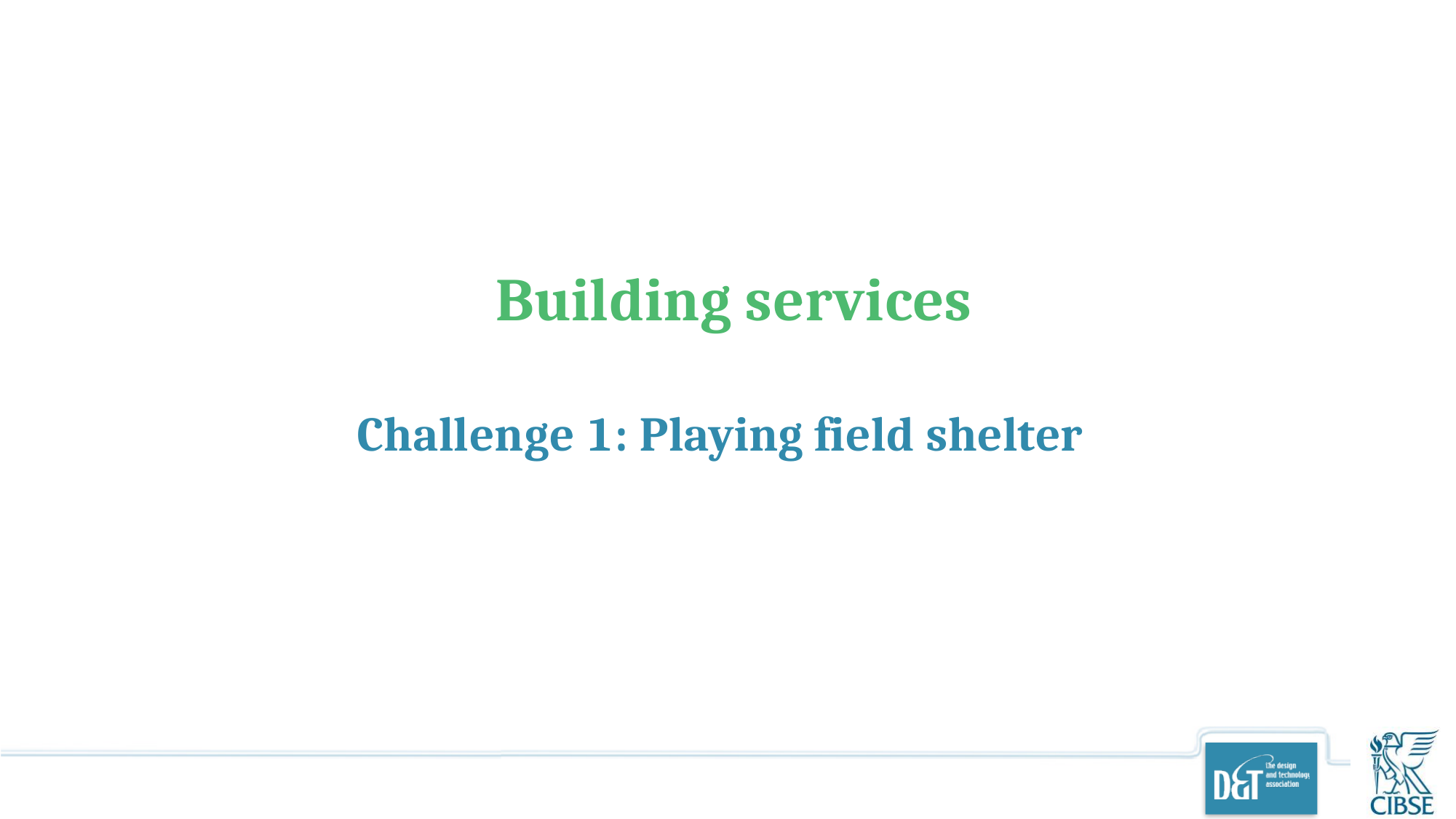

# Building services
Challenge 1: Playing field shelter